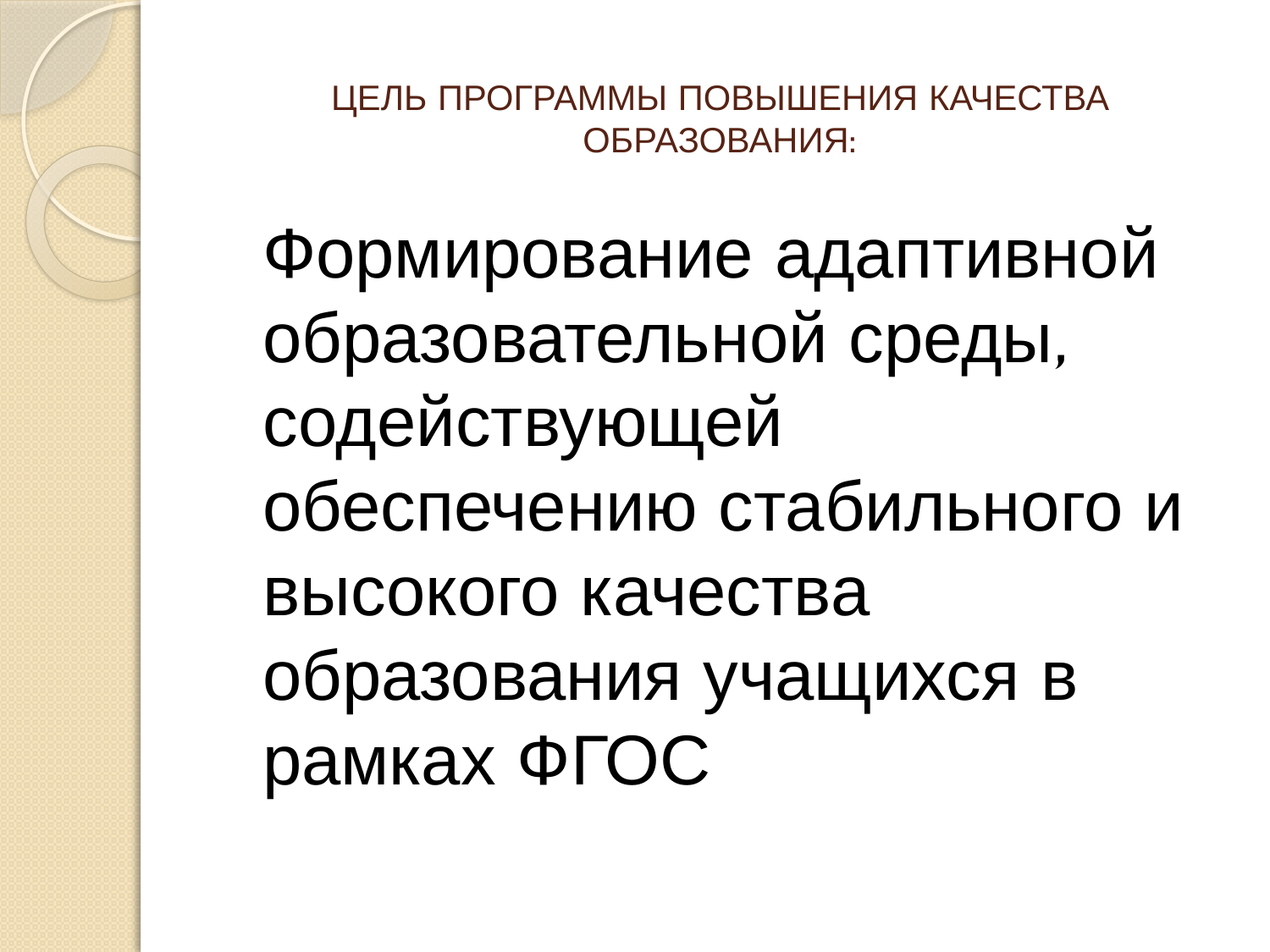

# ЦЕЛЬ ПРОГРАММЫ ПОВЫШЕНИЯ КАЧЕСТВА ОБРАЗОВАНИЯ:
	Формирование адаптивной образовательной среды, содействующей обеспечению стабильного и высокого качества образования учащихся в рамках ФГОС